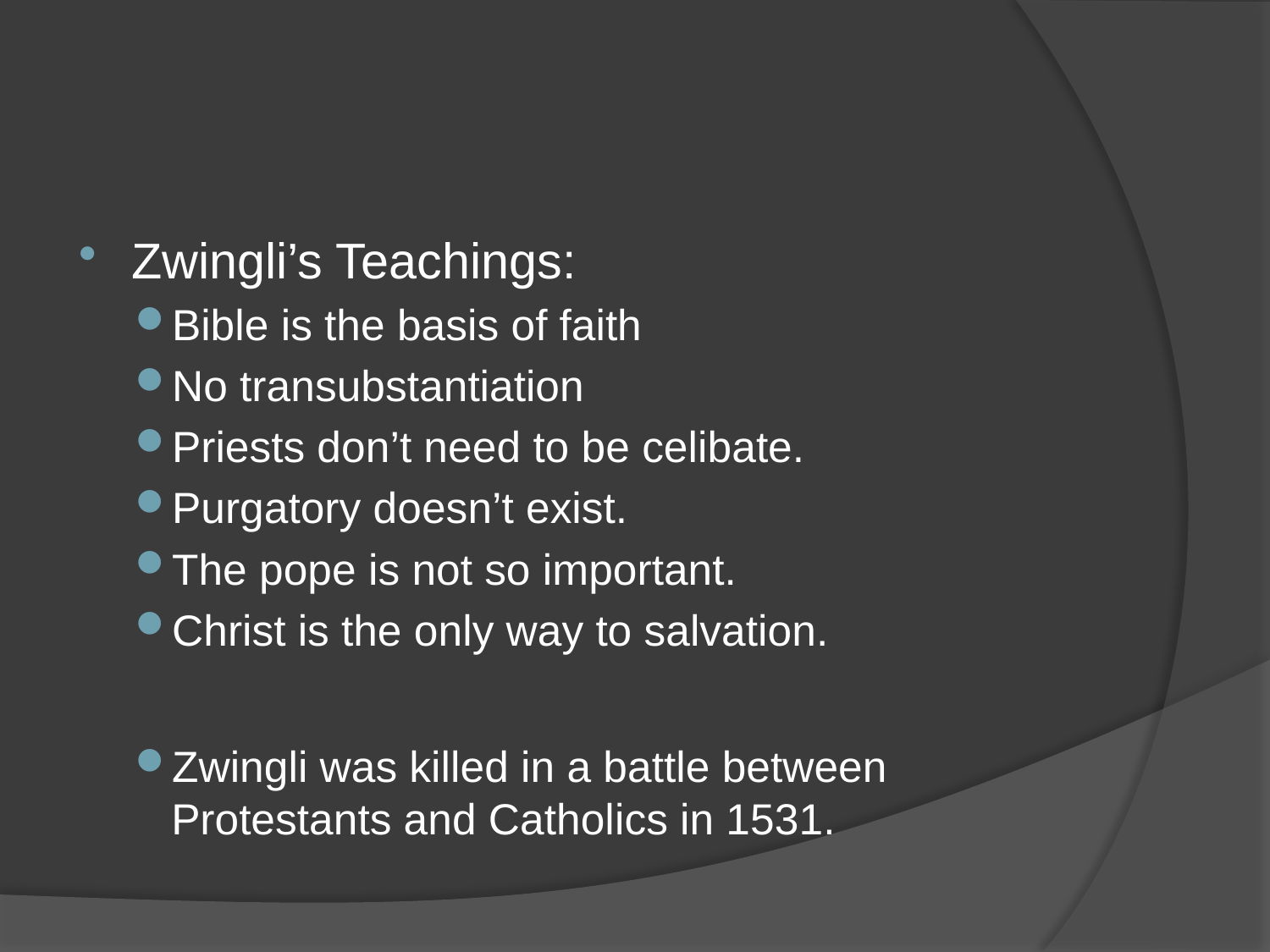

#
Zwingli’s Teachings:
Bible is the basis of faith
No transubstantiation
Priests don’t need to be celibate.
Purgatory doesn’t exist.
The pope is not so important.
Christ is the only way to salvation.

Zwingli was killed in a battle between Protestants and Catholics in 1531.